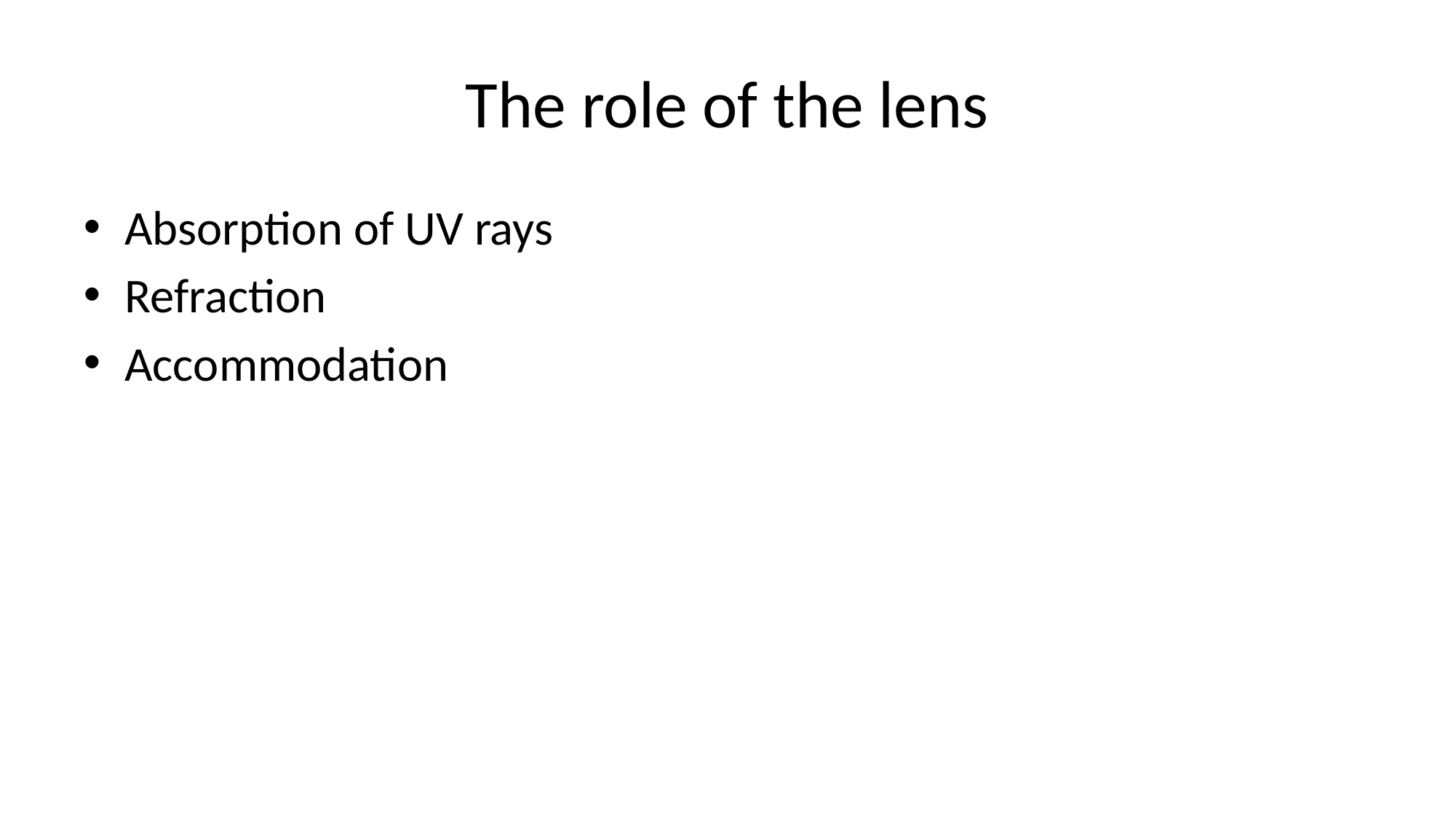

# The role of the lens
Absorption of UV rays
Refraction
Accommodation